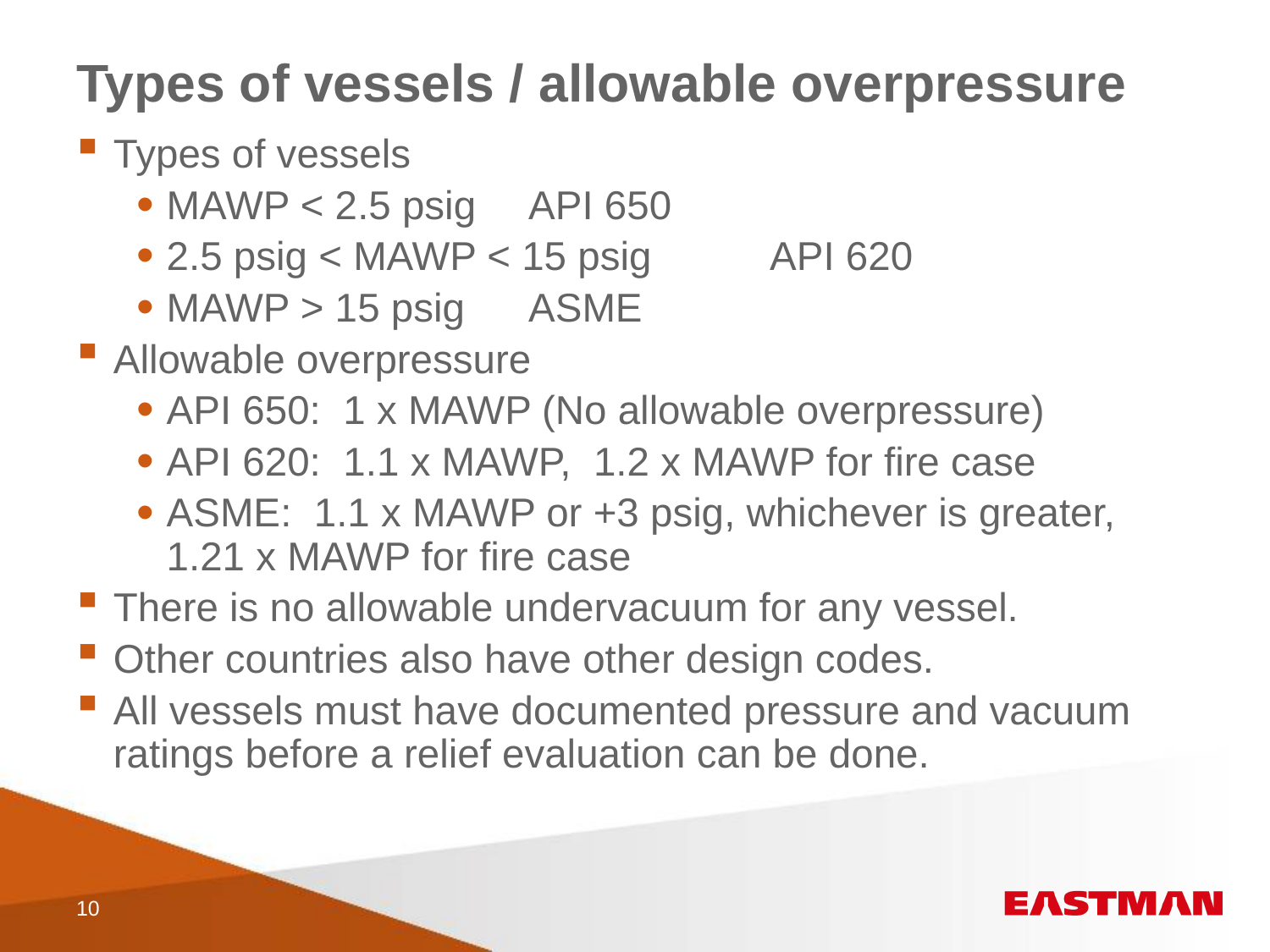

# Types of vessels / allowable overpressure
Types of vessels
MAWP < 2.5 psig			API 650
2.5 psig < MAWP < 15 psig		API 620
MAWP > 15 psig			ASME
Allowable overpressure
API 650:  1 x MAWP (No allowable overpressure)
API 620:  1.1 x MAWP,  1.2 x MAWP for fire case
ASME:  1.1 x MAWP or +3 psig, whichever is greater, 1.21 x MAWP for fire case
There is no allowable undervacuum for any vessel.
Other countries also have other design codes.
All vessels must have documented pressure and vacuum ratings before a relief evaluation can be done.
10